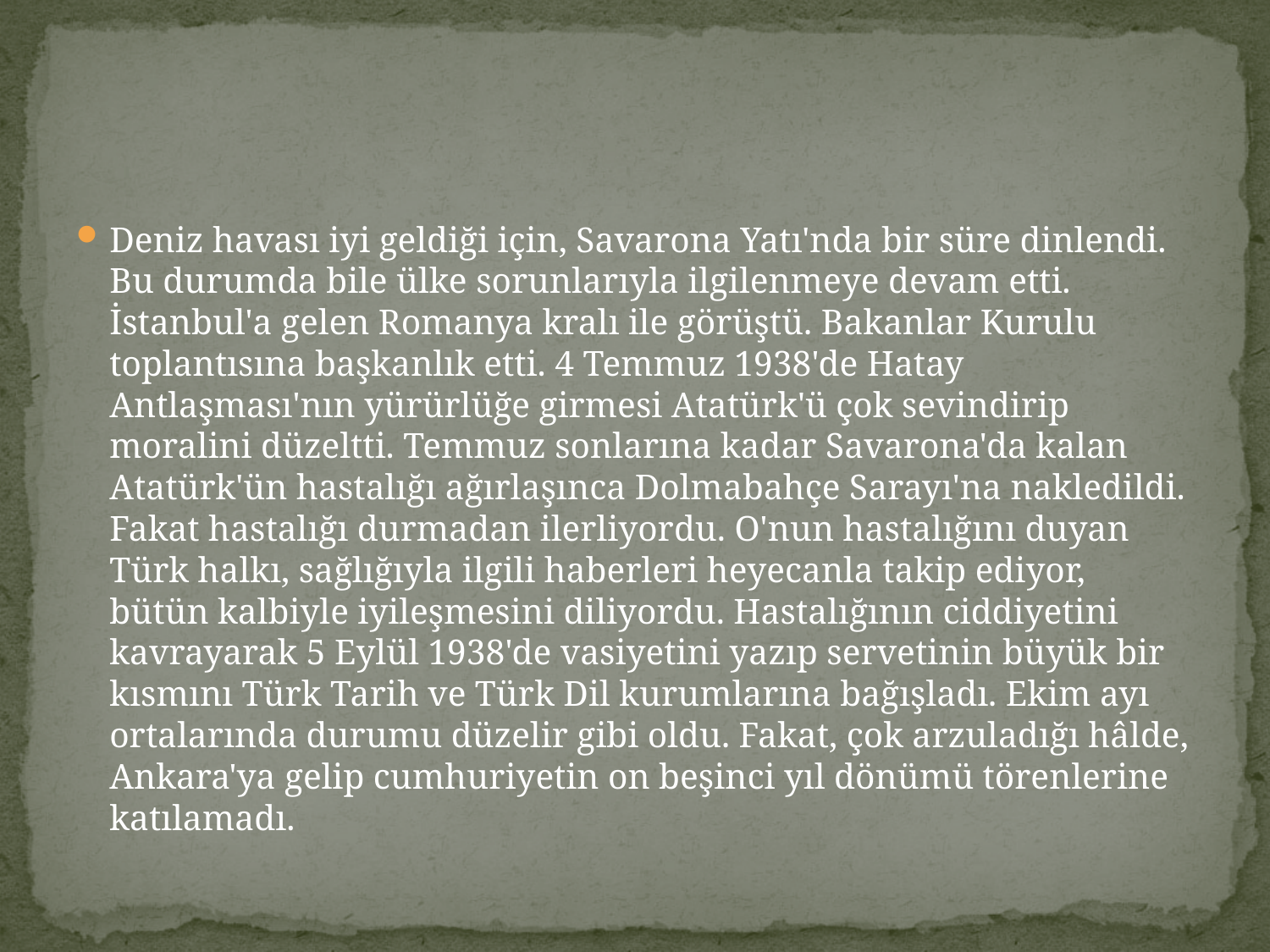

#
Deniz havası iyi geldiği için, Savarona Yatı'nda bir süre dinlendi. Bu durumda bile ülke sorunlarıyla ilgilenmeye devam etti. İstanbul'a gelen Romanya kralı ile görüştü. Bakanlar Kurulu toplantısına başkanlık etti. 4 Temmuz 1938'de Hatay Antlaşması'nın yürürlüğe girmesi Atatürk'ü çok sevindirip moralini düzeltti. Temmuz sonlarına kadar Savarona'da kalan Atatürk'ün hastalığı ağırlaşınca Dolmabahçe Sarayı'na nakledildi. Fakat hastalığı durmadan ilerliyordu. O'nun hastalığını duyan Türk halkı, sağlığıyla ilgili haberleri heyecanla takip ediyor, bütün kalbiyle iyileşmesini diliyordu. Hastalığının ciddiyetini kavrayarak 5 Eylül 1938'de vasiyetini yazıp servetinin büyük bir kısmını Türk Tarih ve Türk Dil kurumlarına bağışladı. Ekim ayı ortalarında durumu düzelir gibi oldu. Fakat, çok arzuladığı hâlde, Ankara'ya gelip cumhuriyetin on beşinci yıl dönümü törenlerine katılamadı.